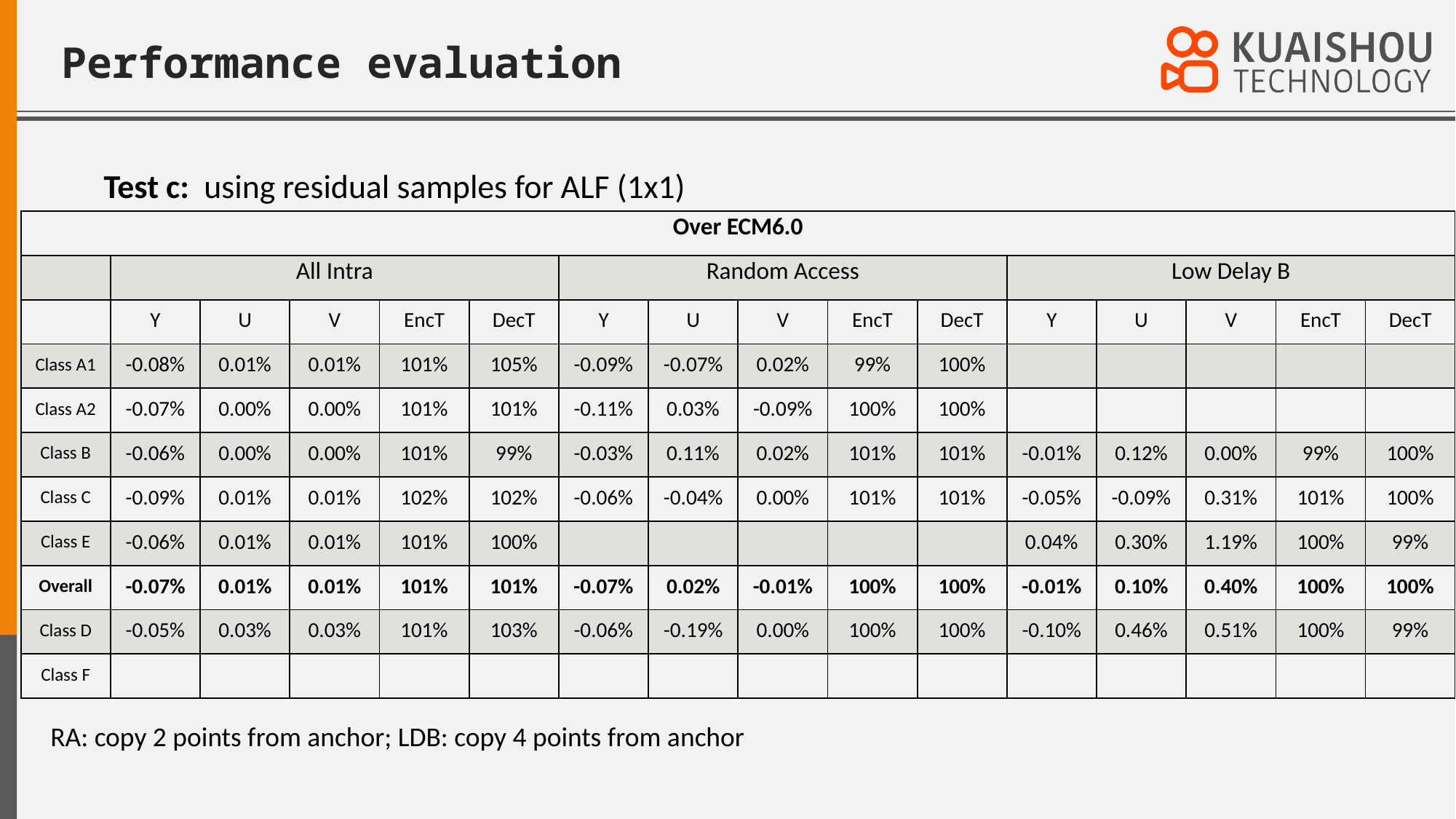

# Performance evaluation
Test c:  using residual samples for ALF (1x1)
| Over ECM6.0 |  |  |  |  |  |  |  |  |  |  |  |  |  |  |  |
| --- | --- | --- | --- | --- | --- | --- | --- | --- | --- | --- | --- | --- | --- | --- | --- |
|  | All Intra |  |  |  |  | Random Access |  |  |  |  | Low Delay B |  |  |  |  |
|  | Y | U | V | EncT | DecT | Y | U | V | EncT | DecT | Y | U | V | EncT | DecT |
| Class A1 | -0.08% | 0.01% | 0.01% | 101% | 105% | -0.09% | -0.07% | 0.02% | 99% | 100% |  |  |  |  |  |
| Class A2 | -0.07% | 0.00% | 0.00% | 101% | 101% | -0.11% | 0.03% | -0.09% | 100% | 100% |  |  |  |  |  |
| Class B | -0.06% | 0.00% | 0.00% | 101% | 99% | -0.03% | 0.11% | 0.02% | 101% | 101% | -0.01% | 0.12% | 0.00% | 99% | 100% |
| Class C | -0.09% | 0.01% | 0.01% | 102% | 102% | -0.06% | -0.04% | 0.00% | 101% | 101% | -0.05% | -0.09% | 0.31% | 101% | 100% |
| Class E | -0.06% | 0.01% | 0.01% | 101% | 100% |  |  |  |  |  | 0.04% | 0.30% | 1.19% | 100% | 99% |
| Overall | -0.07% | 0.01% | 0.01% | 101% | 101% | -0.07% | 0.02% | -0.01% | 100% | 100% | -0.01% | 0.10% | 0.40% | 100% | 100% |
| Class D | -0.05% | 0.03% | 0.03% | 101% | 103% | -0.06% | -0.19% | 0.00% | 100% | 100% | -0.10% | 0.46% | 0.51% | 100% | 99% |
| Class F |  |  |  |  |  |  |  |  |  |  |  |  |  |  |  |
RA: copy 2 points from anchor; LDB: copy 4 points from anchor